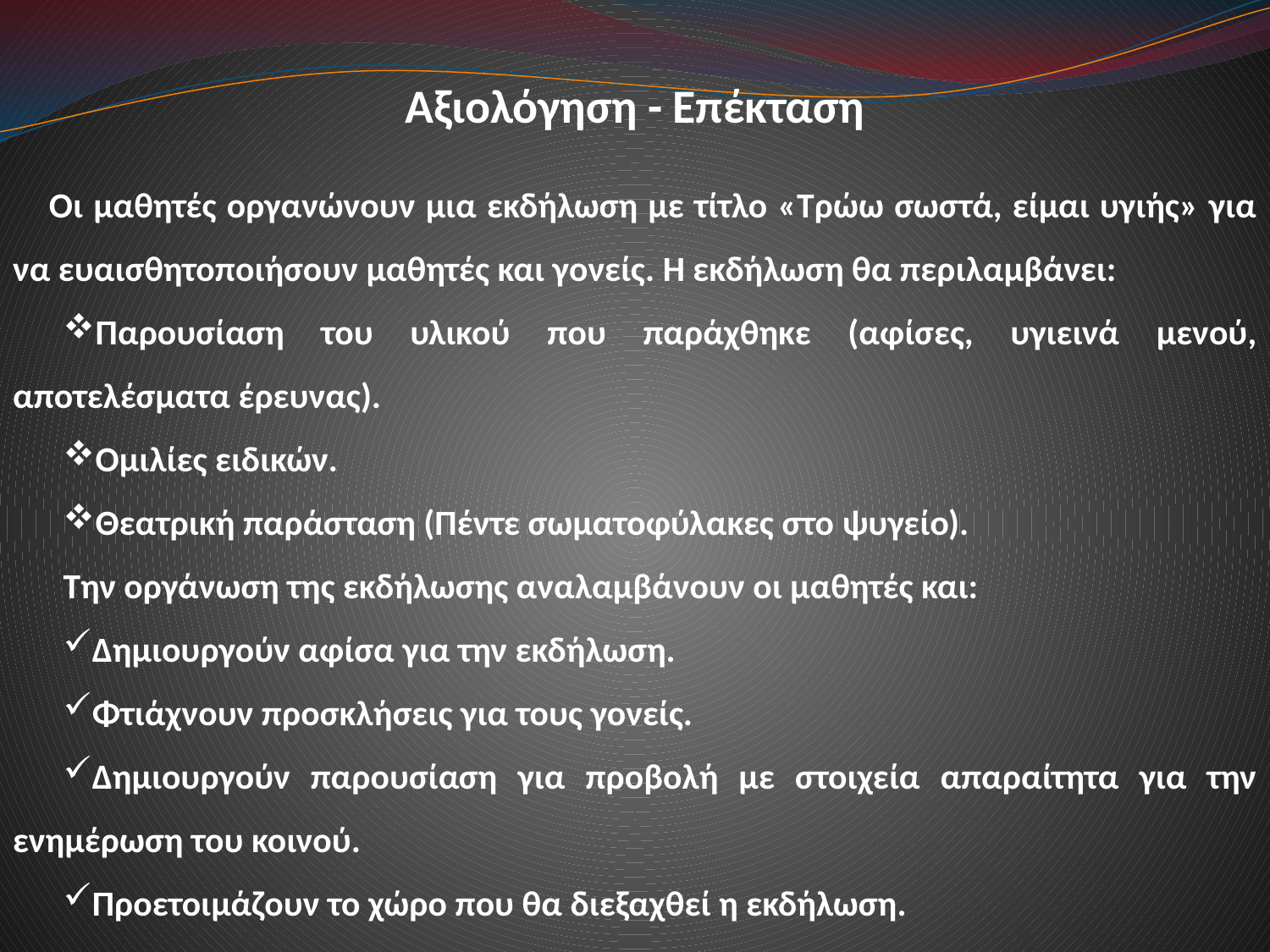

Αξιολόγηση - Επέκταση
Οι μαθητές οργανώνουν μια εκδήλωση με τίτλο «Τρώω σωστά, είμαι υγιής» για να ευαισθητοποιήσουν μαθητές και γονείς. Η εκδήλωση θα περιλαμβάνει:
Παρουσίαση του υλικού που παράχθηκε (αφίσες, υγιεινά μενού, αποτελέσματα έρευνας).
Ομιλίες ειδικών.
Θεατρική παράσταση (Πέντε σωματοφύλακες στο ψυγείο).
Την οργάνωση της εκδήλωσης αναλαμβάνουν οι μαθητές και:
Δημιουργούν αφίσα για την εκδήλωση.
Φτιάχνουν προσκλήσεις για τους γονείς.
Δημιουργούν παρουσίαση για προβολή με στοιχεία απαραίτητα για την ενημέρωση του κοινού.
Προετοιμάζουν το χώρο που θα διεξαχθεί η εκδήλωση.